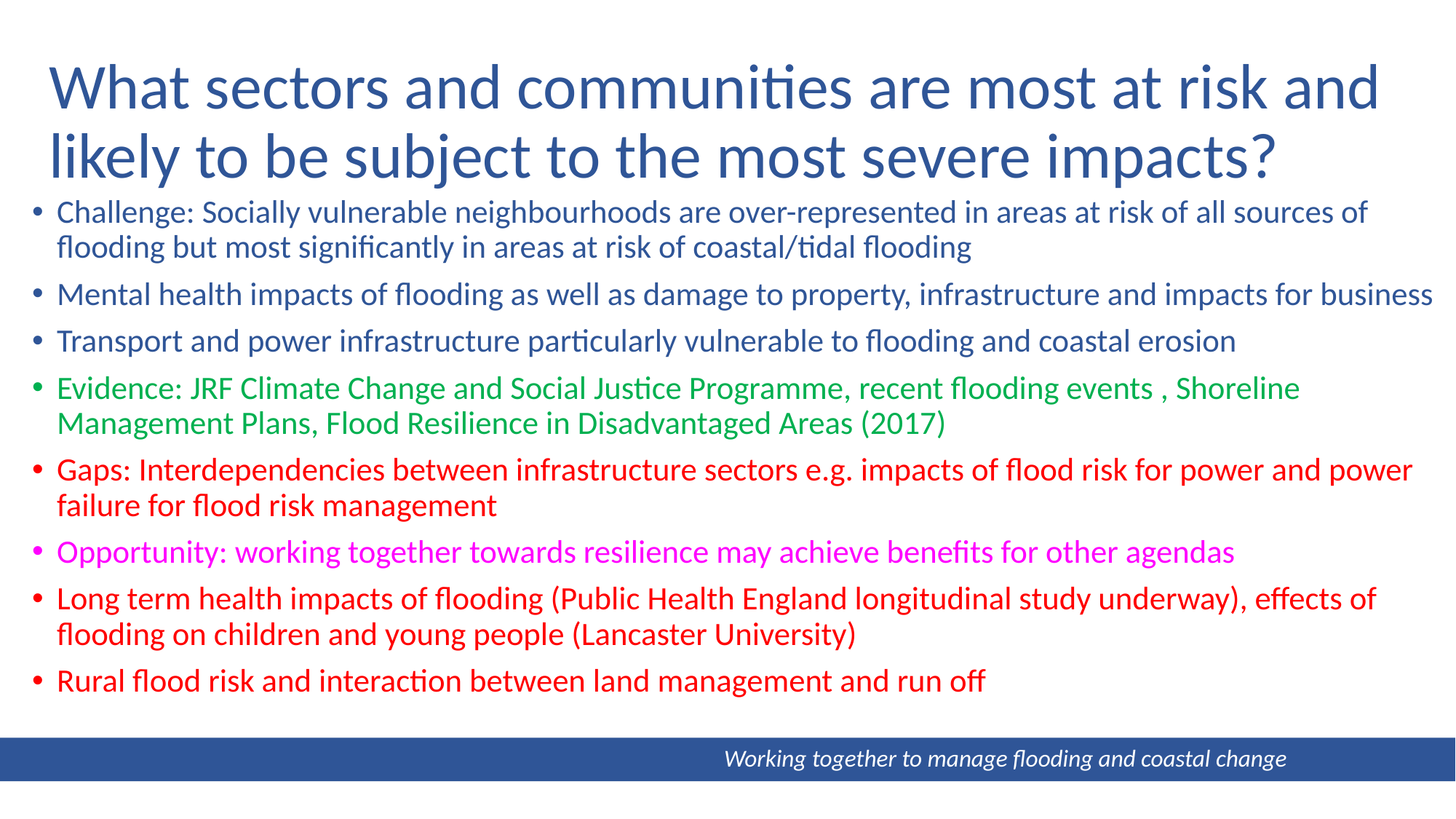

# What sectors and communities are most at risk and likely to be subject to the most severe impacts?
Challenge: Socially vulnerable neighbourhoods are over-represented in areas at risk of all sources of flooding but most significantly in areas at risk of coastal/tidal flooding
Mental health impacts of flooding as well as damage to property, infrastructure and impacts for business
Transport and power infrastructure particularly vulnerable to flooding and coastal erosion
Evidence: JRF Climate Change and Social Justice Programme, recent flooding events , Shoreline Management Plans, Flood Resilience in Disadvantaged Areas (2017)
Gaps: Interdependencies between infrastructure sectors e.g. impacts of flood risk for power and power failure for flood risk management
Opportunity: working together towards resilience may achieve benefits for other agendas
Long term health impacts of flooding (Public Health England longitudinal study underway), effects of flooding on children and young people (Lancaster University)
Rural flood risk and interaction between land management and run off
                                                                                                        Working together to manage flooding and coastal change